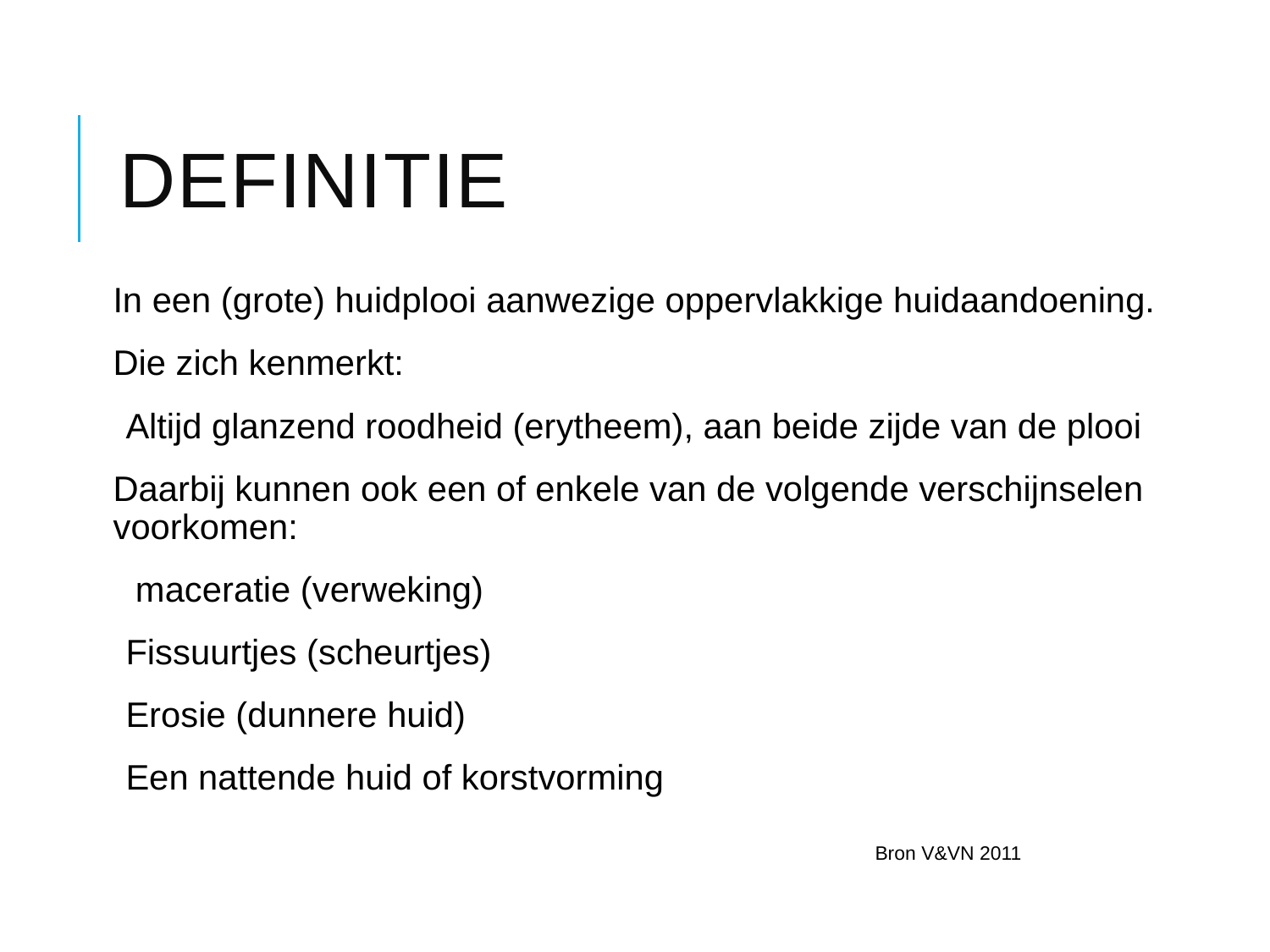

# definitie
In een (grote) huidplooi aanwezige oppervlakkige huidaandoening.
Die zich kenmerkt:
Altijd glanzend roodheid (erytheem), aan beide zijde van de plooi
Daarbij kunnen ook een of enkele van de volgende verschijnselen voorkomen:
 maceratie (verweking)
Fissuurtjes (scheurtjes)
Erosie (dunnere huid)
Een nattende huid of korstvorming
														Bron V&VN 2011